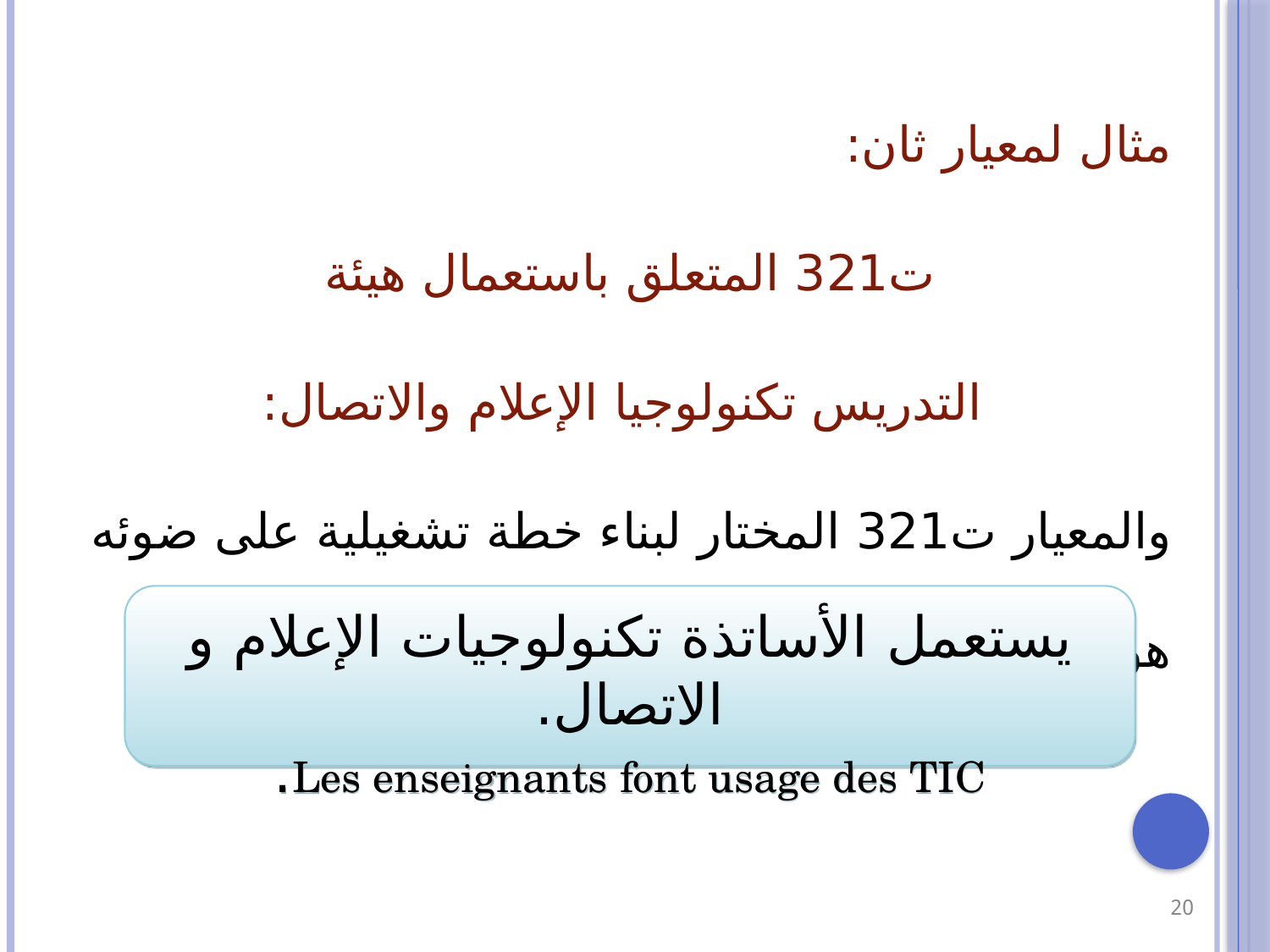

مثال لمعيار ثان:
ت321 المتعلق باستعمال هيئة
 التدريس تكنولوجيا الإعلام والاتصال:
والمعيار ت321 المختار لبناء خطة تشغيلية على ضوئه هو:

يستعمل الأساتذة تكنولوجيات الإعلام و الاتصال.
Les enseignants font usage des TIC.
20